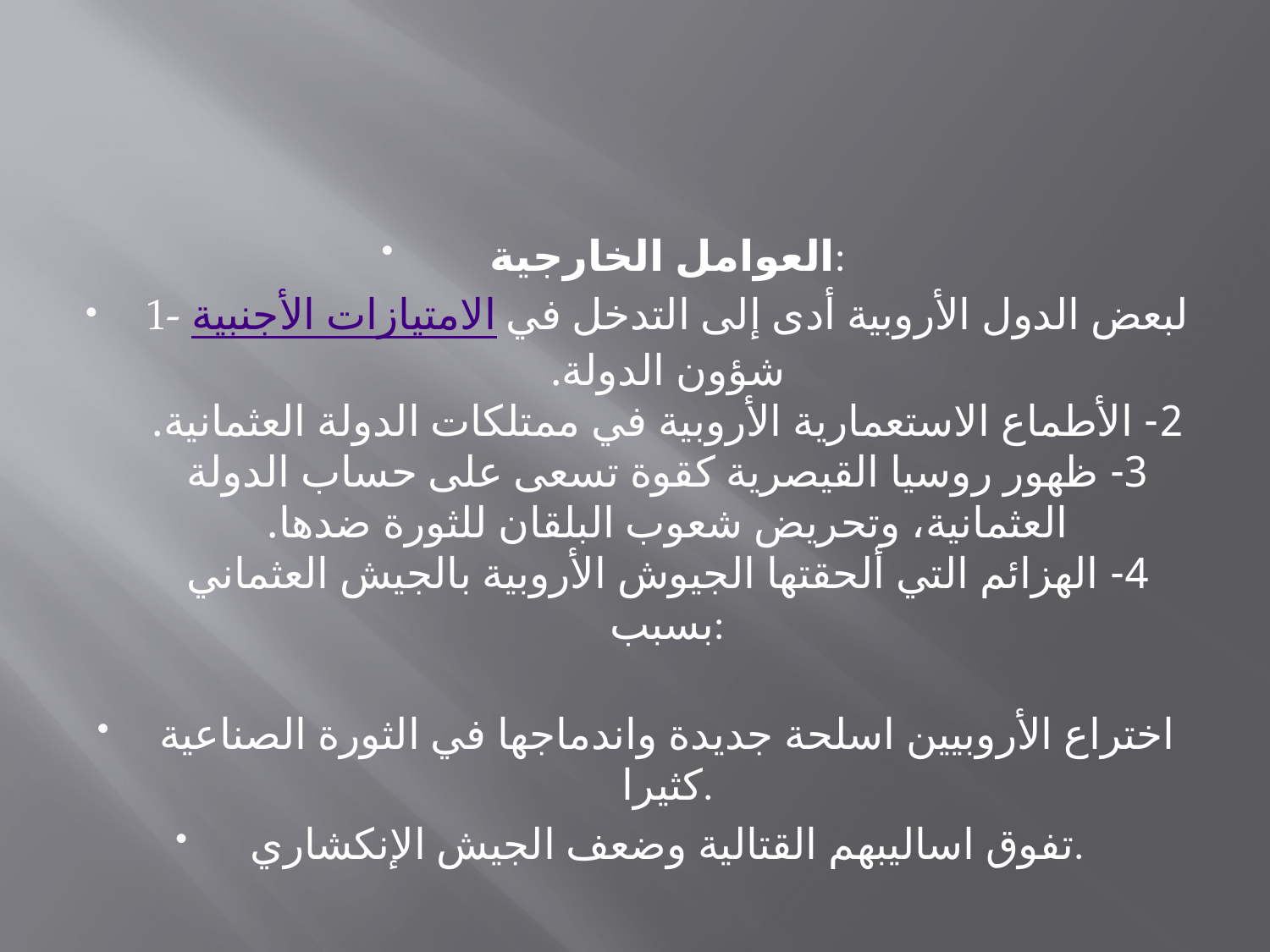

#
العوامل الخارجية:
1- الامتيازات الأجنبية لبعض الدول الأروبية أدى إلى التدخل في شؤون الدولة.
2- الأطماع الاستعمارية الأروبية في ممتلكات الدولة العثمانية.
3- ظهور روسيا القيصرية كقوة تسعى على حساب الدولة العثمانية، وتحريض شعوب البلقان للثورة ضدها.
4- الهزائم التي ألحقتها الجيوش الأروبية بالجيش العثماني بسبب:
اختراع الأروبيين اسلحة جديدة واندماجها في الثورة الصناعية كثيرا.
تفوق اساليبهم القتالية وضعف الجيش الإنكشاري.